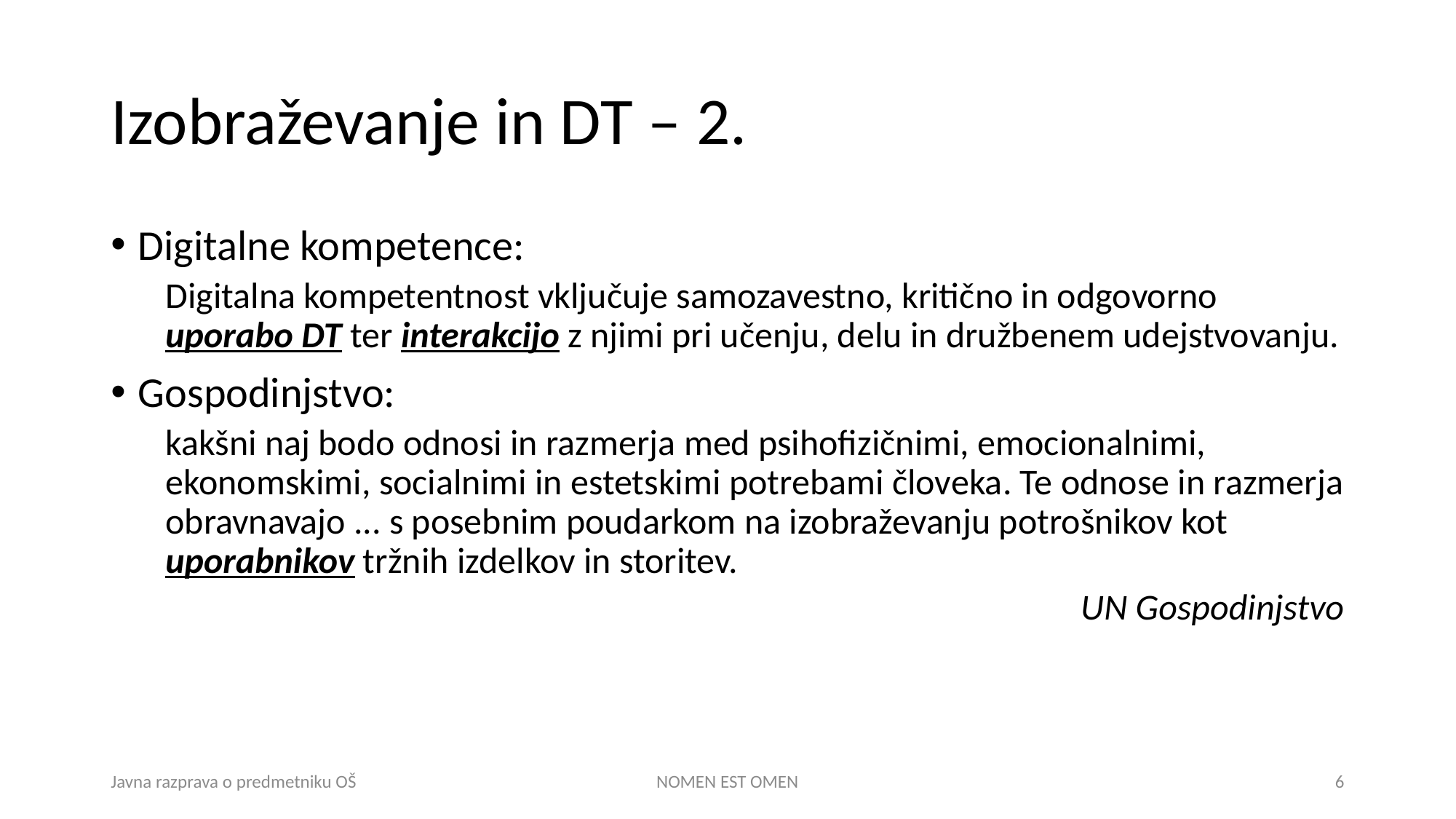

# Izobraževanje in DT – 2.
Digitalne kompetence:
Digitalna kompetentnost vključuje samozavestno, kritično in odgovorno uporabo DT ter interakcijo z njimi pri učenju, delu in družbenem udejstvovanju.
Gospodinjstvo:
kakšni naj bodo odnosi in razmerja med psihofizičnimi, emocionalnimi, ekonomskimi, socialnimi in estetskimi potrebami človeka. Te odnose in razmerja obravnavajo ... s posebnim poudarkom na izobraževanju potrošnikov kot uporabnikov tržnih izdelkov in storitev.
UN Gospodinjstvo
Javna razprava o predmetniku OŠ
NOMEN EST OMEN
6